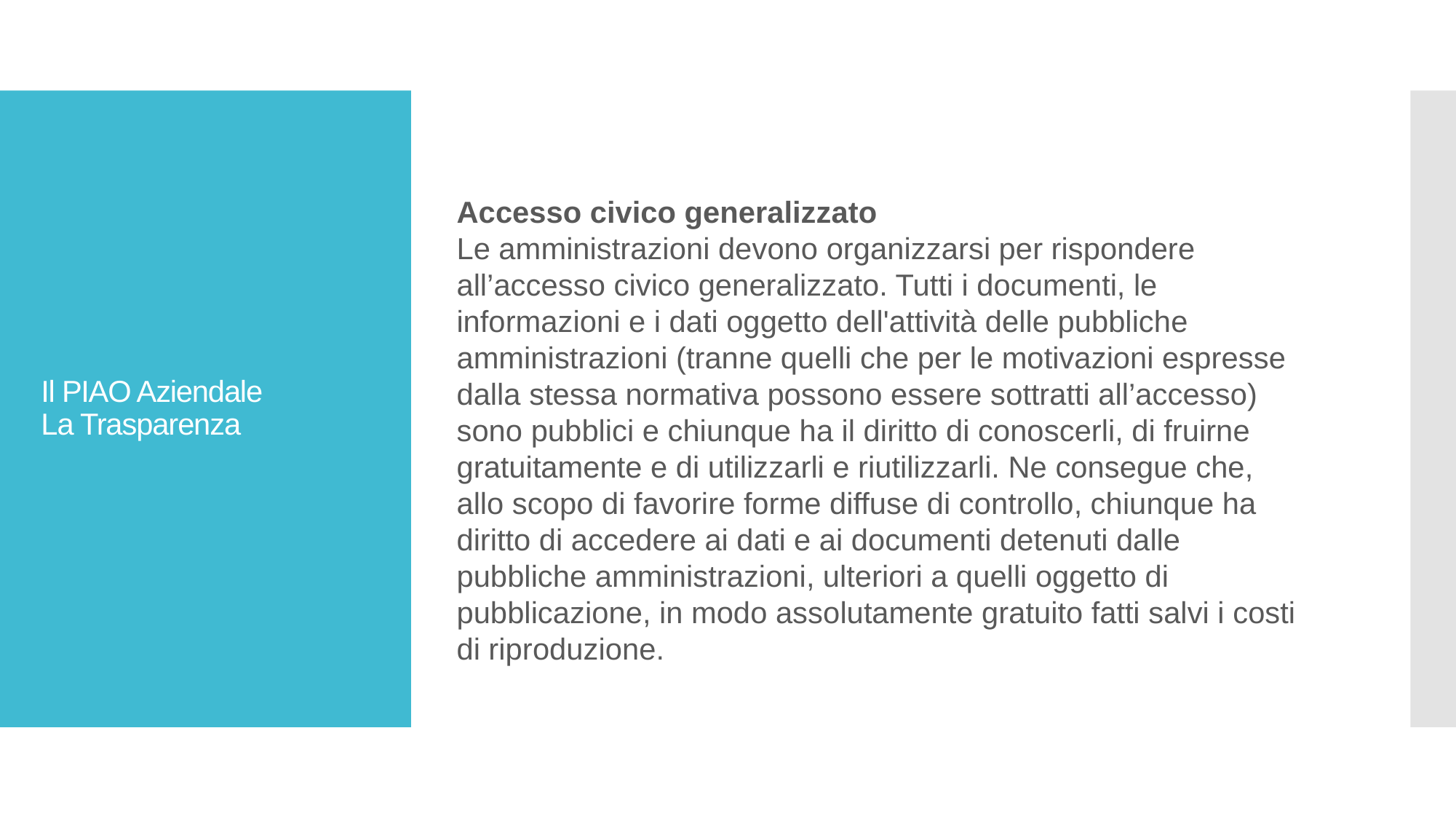

Accesso civico generalizzato
Le amministrazioni devono organizzarsi per rispondere all’accesso civico generalizzato. Tutti i documenti, le informazioni e i dati oggetto dell'attività delle pubbliche amministrazioni (tranne quelli che per le motivazioni espresse dalla stessa normativa possono essere sottratti all’accesso) sono pubblici e chiunque ha il diritto di conoscerli, di fruirne gratuitamente e di utilizzarli e riutilizzarli. Ne consegue che, allo scopo di favorire forme diffuse di controllo, chiunque ha diritto di accedere ai dati e ai documenti detenuti dalle pubbliche amministrazioni, ulteriori a quelli oggetto di pubblicazione, in modo assolutamente gratuito fatti salvi i costi di riproduzione.
# Il PIAO Aziendale La Trasparenza